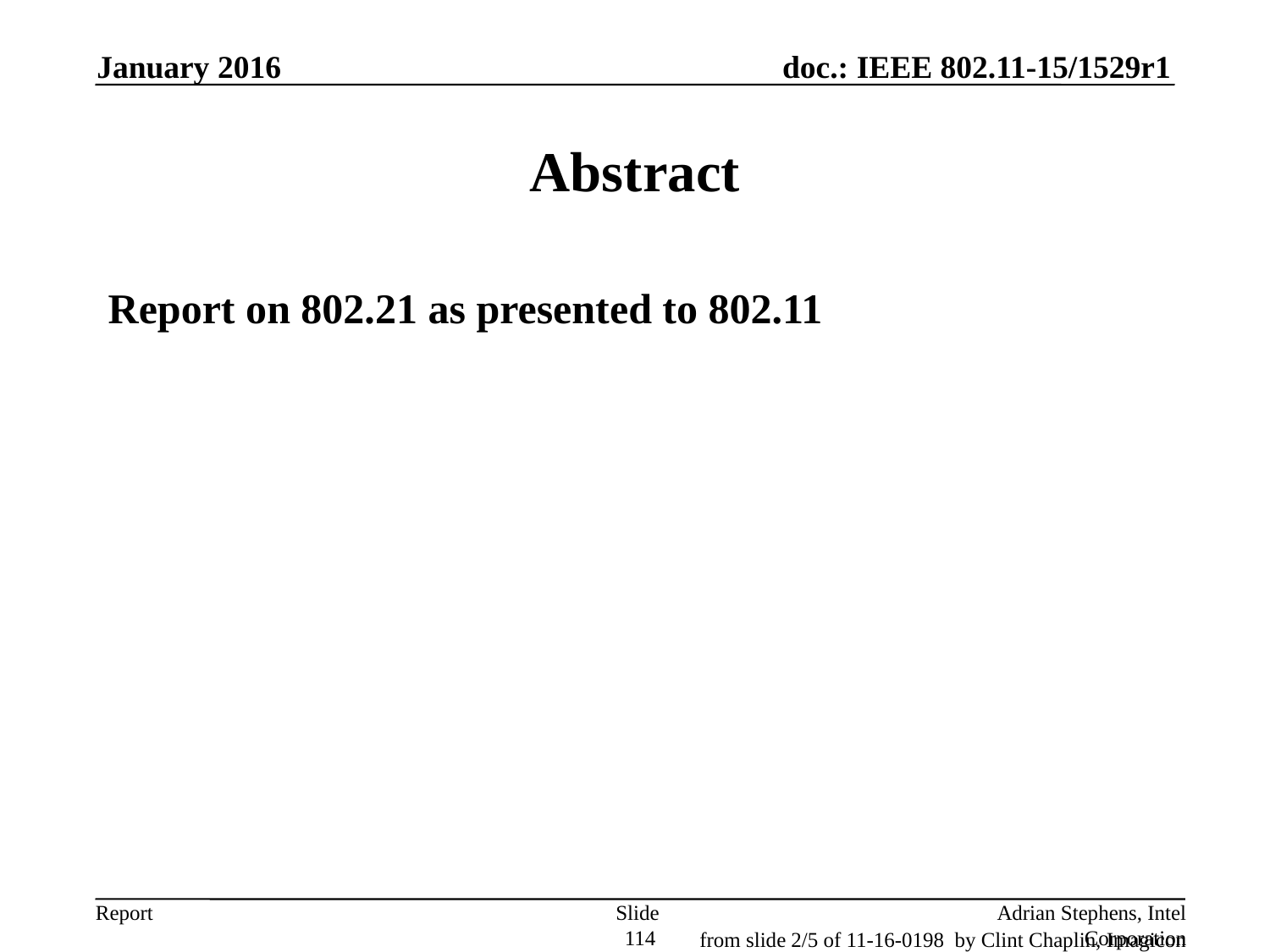

January 2016
# Abstract
Report on 802.21 as presented to 802.11
Slide 114
Adrian Stephens, Intel Corporation
from slide 2/5 of 11-16-0198  by Clint Chaplin, Imagicon